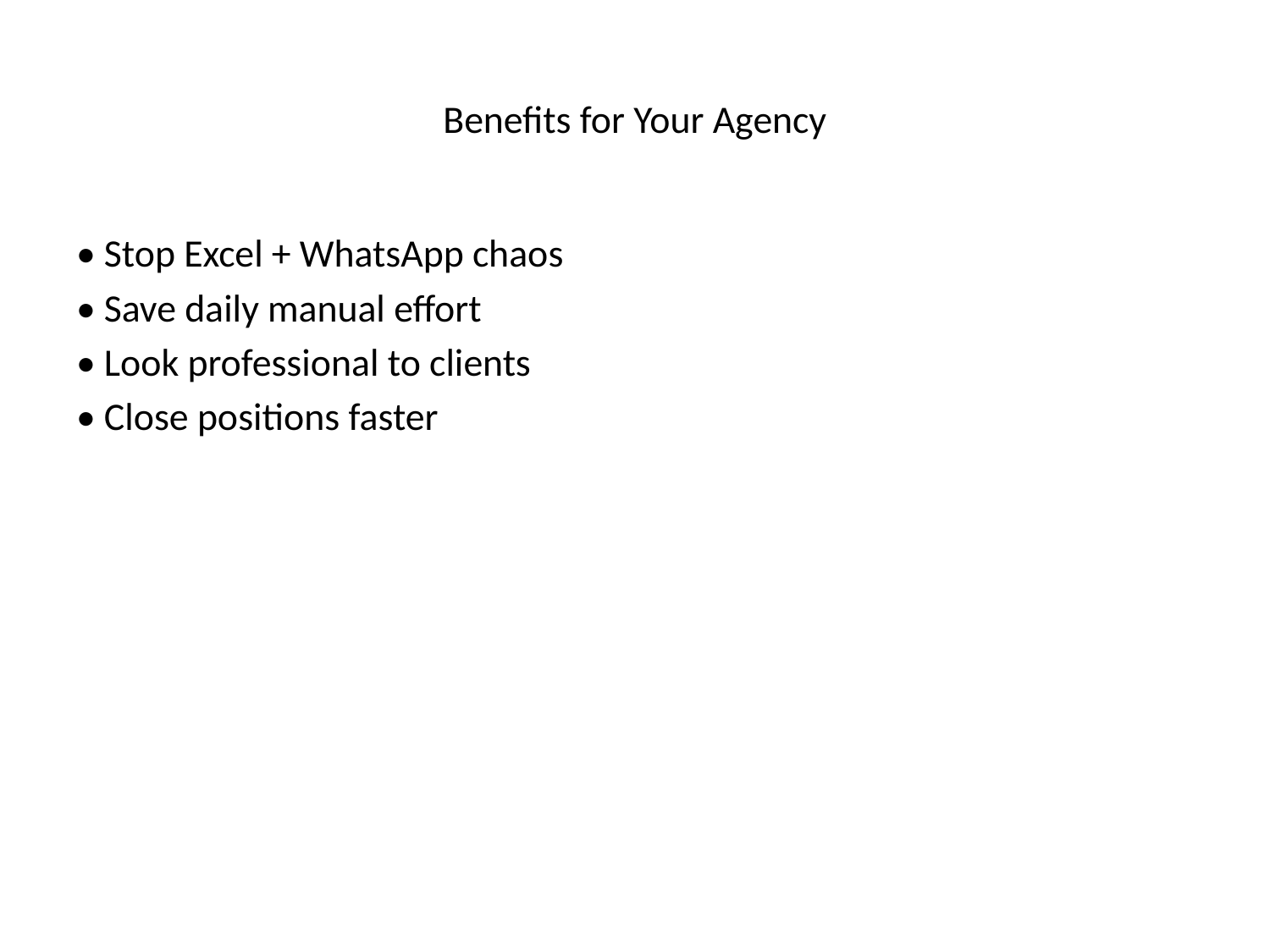

# Benefits for Your Agency
• Stop Excel + WhatsApp chaos
• Save daily manual effort
• Look professional to clients
• Close positions faster